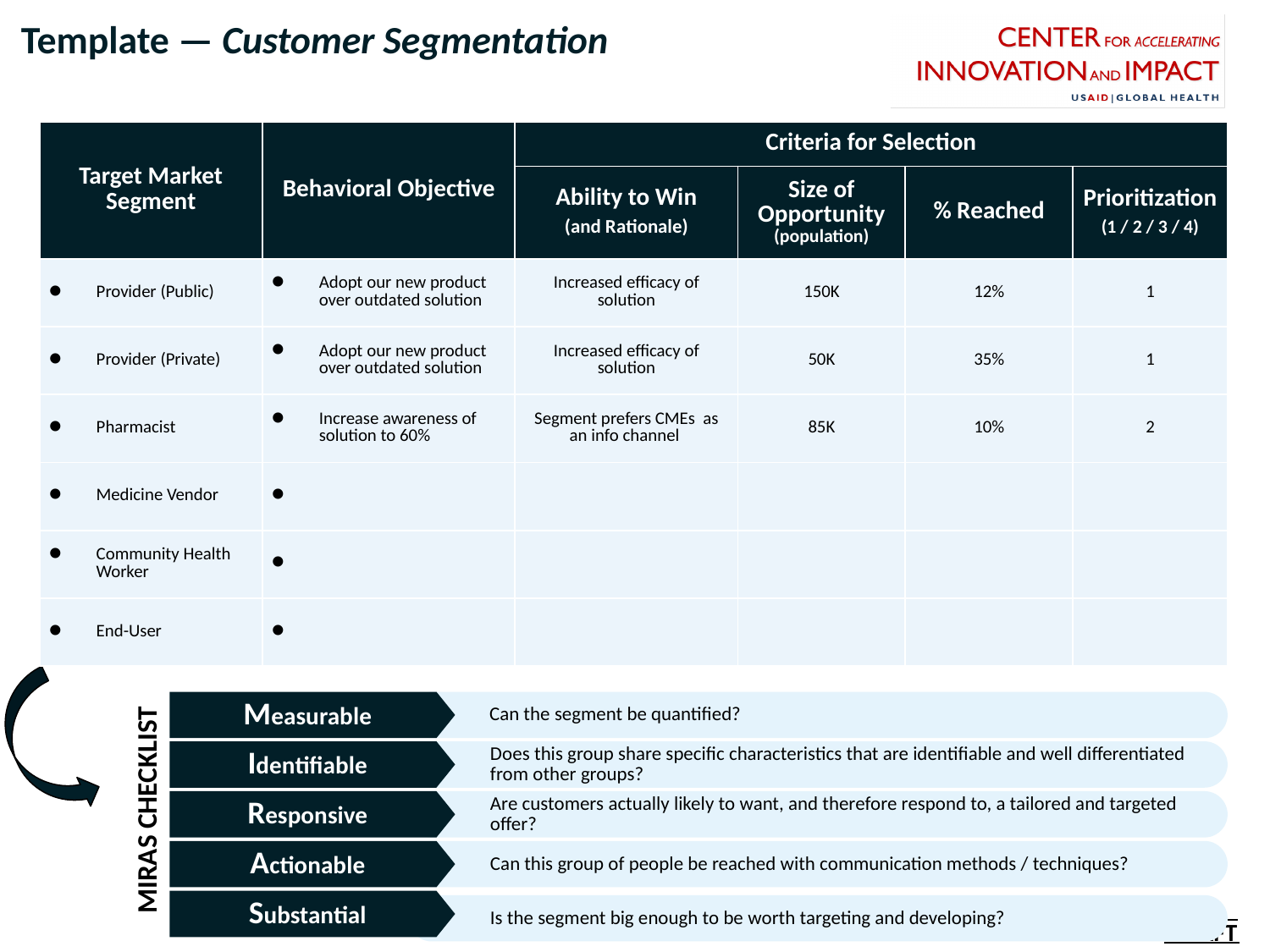

# Template — Customer Segmentation
| Target Market Segment | Behavioral Objective | Criteria for Selection |  |  |  |
| --- | --- | --- | --- | --- | --- |
|  |  | Ability to Win (and Rationale) | Size of Opportunity (population) | % Reached | Prioritization (1 / 2 / 3 / 4) |
| Provider (Public) | Adopt our new product over outdated solution | Increased efficacy of solution | 150K | 12% | 1 |
| Provider (Private) | Adopt our new product over outdated solution | Increased efficacy of solution | 50K | 35% | 1 |
| Pharmacist | Increase awareness of solution to 60% | Segment prefers CMEs as an info channel | 85K | 10% | 2 |
| Medicine Vendor |  |  |  |  |  |
| Community Health Worker |  |  |  |  |  |
| End-User |  |  |  |  |  |

Measurable
Can the segment be quantified?
Identifiable
Does this group share specific characteristics that are identifiable and well differentiated from other groups?
Responsive
Are customers actually likely to want, and therefore respond to, a tailored and targeted offer?
Actionable
Can this group of people be reached with communication methods / techniques?
Substantial
Is the segment big enough to be worth targeting and developing?
MIRAS CHECKLIST